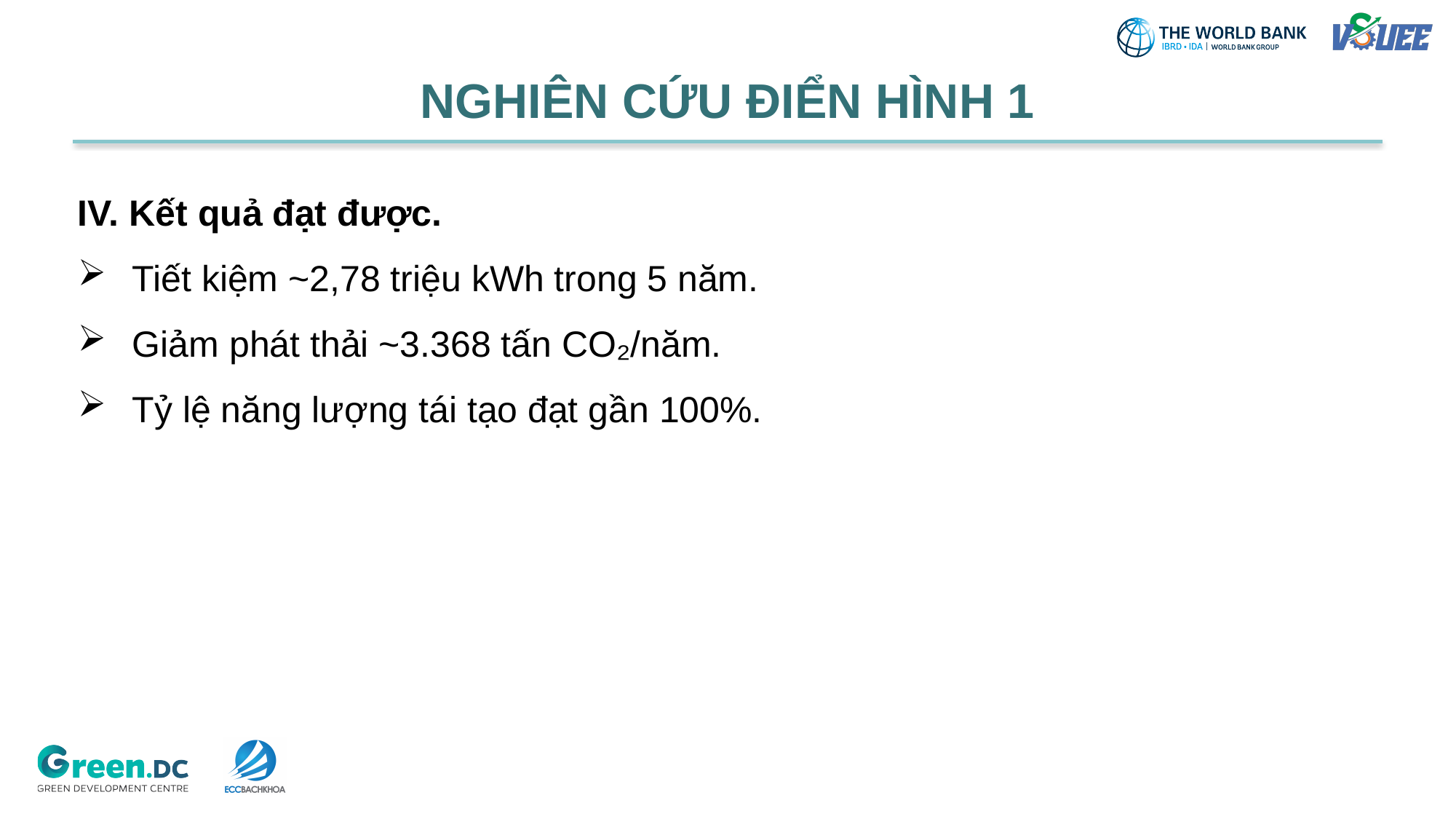

NGHIÊN CỨU ĐIỂN HÌNH 1

IV. Kết quả đạt được.
Tiết kiệm ~2,78 triệu kWh trong 5 năm.
Giảm phát thải ~3.368 tấn CO₂/năm.
Tỷ lệ năng lượng tái tạo đạt gần 100%.